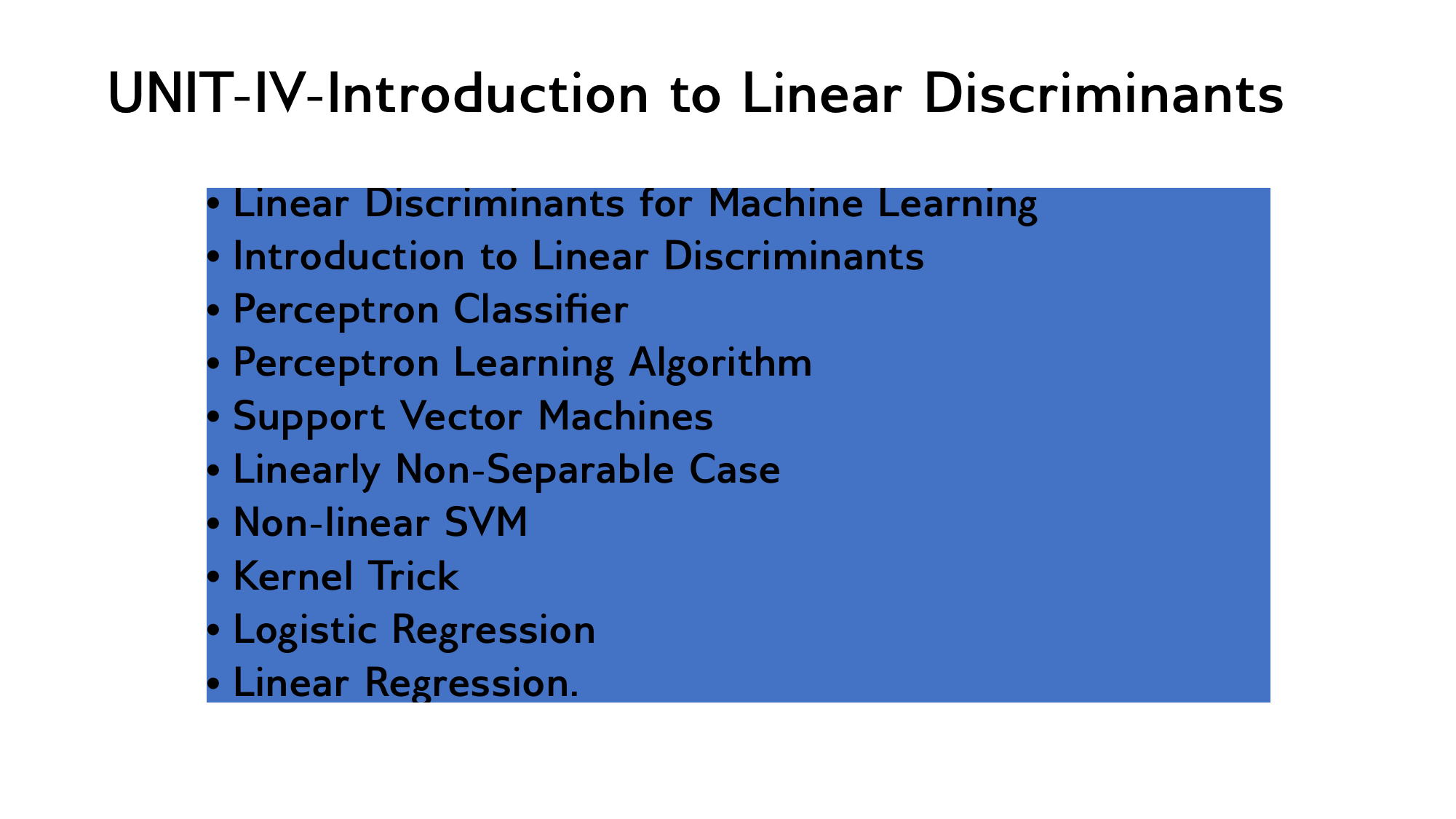

# UNIT-IV-Introduction to Linear Discriminants
| Linear Discriminants for Machine Learning Introduction to Linear Discriminants Perceptron Classifier Perceptron Learning Algorithm Support Vector Machines Linearly Non-Separable Case Non-linear SVM Kernel Trick Logistic Regression Linear Regression. |
| --- |